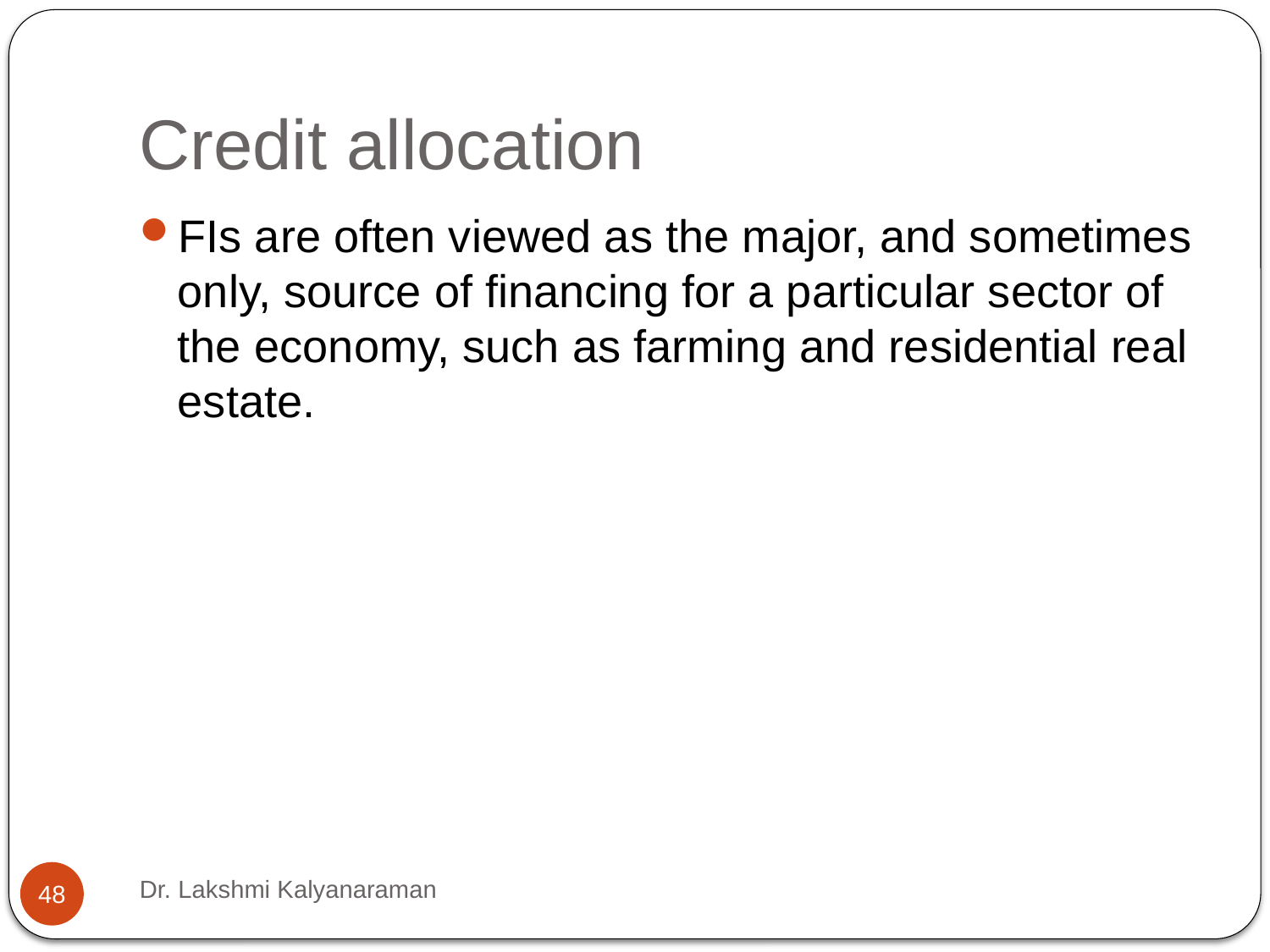

# Credit allocation
FIs are often viewed as the major, and sometimes only, source of financing for a particular sector of the economy, such as farming and residential real estate.
Dr. Lakshmi Kalyanaraman
48